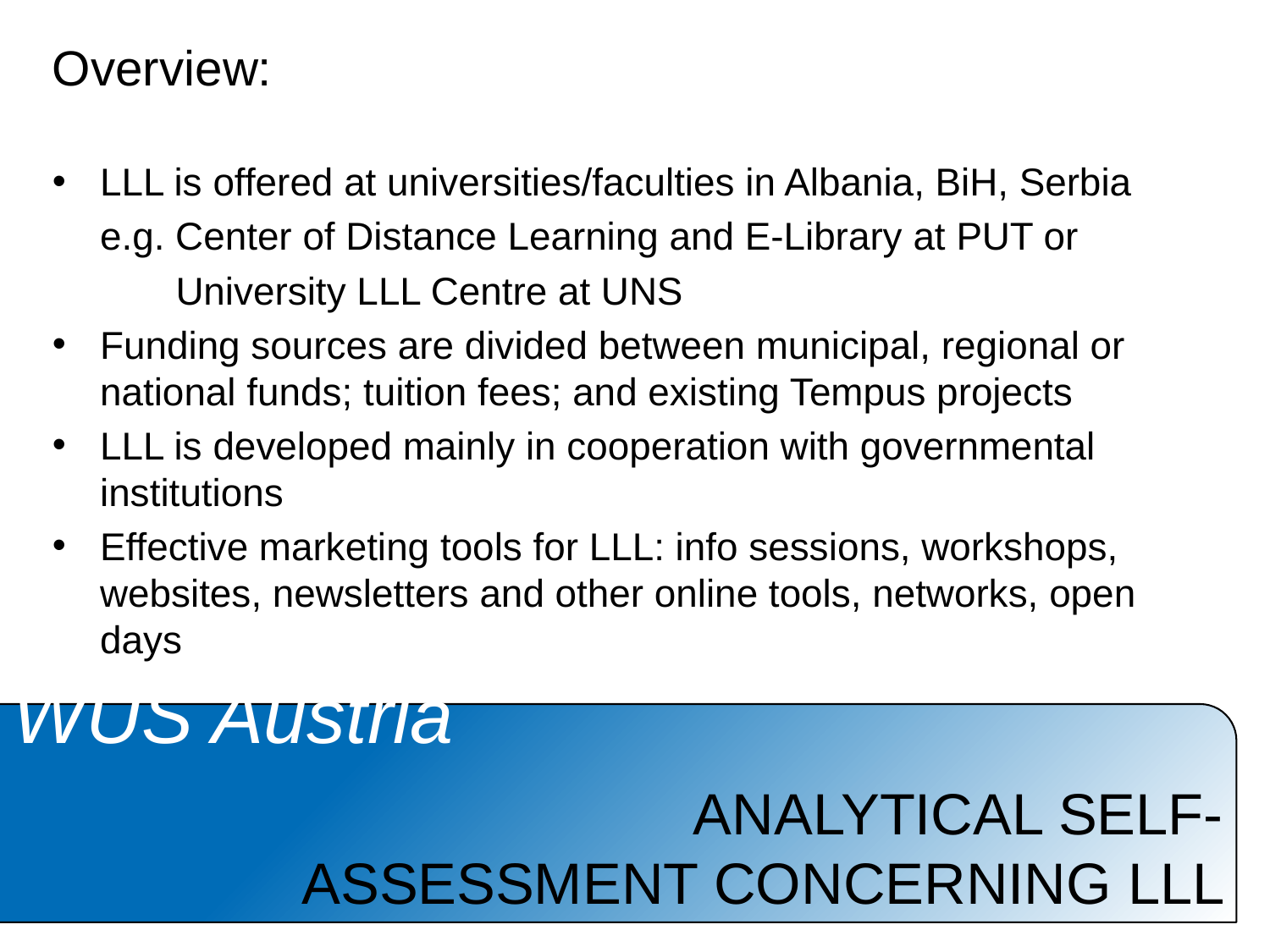

Overview:

LLL is offered at universities/faculties in Albania, BiH, Serbia
	e.g. Center of Distance Learning and E-Library at PUT or
	       University LLL Centre at UNS
Funding sources are divided between municipal, regional or national funds; tuition fees; and existing Tempus projects
LLL is developed mainly in cooperation with governmental institutions
Effective marketing tools for LLL: info sessions, workshops, websites, newsletters and other online tools, networks, open days

# ANALYTICAL SELF-ASSESSMENT CONCERNING LLL